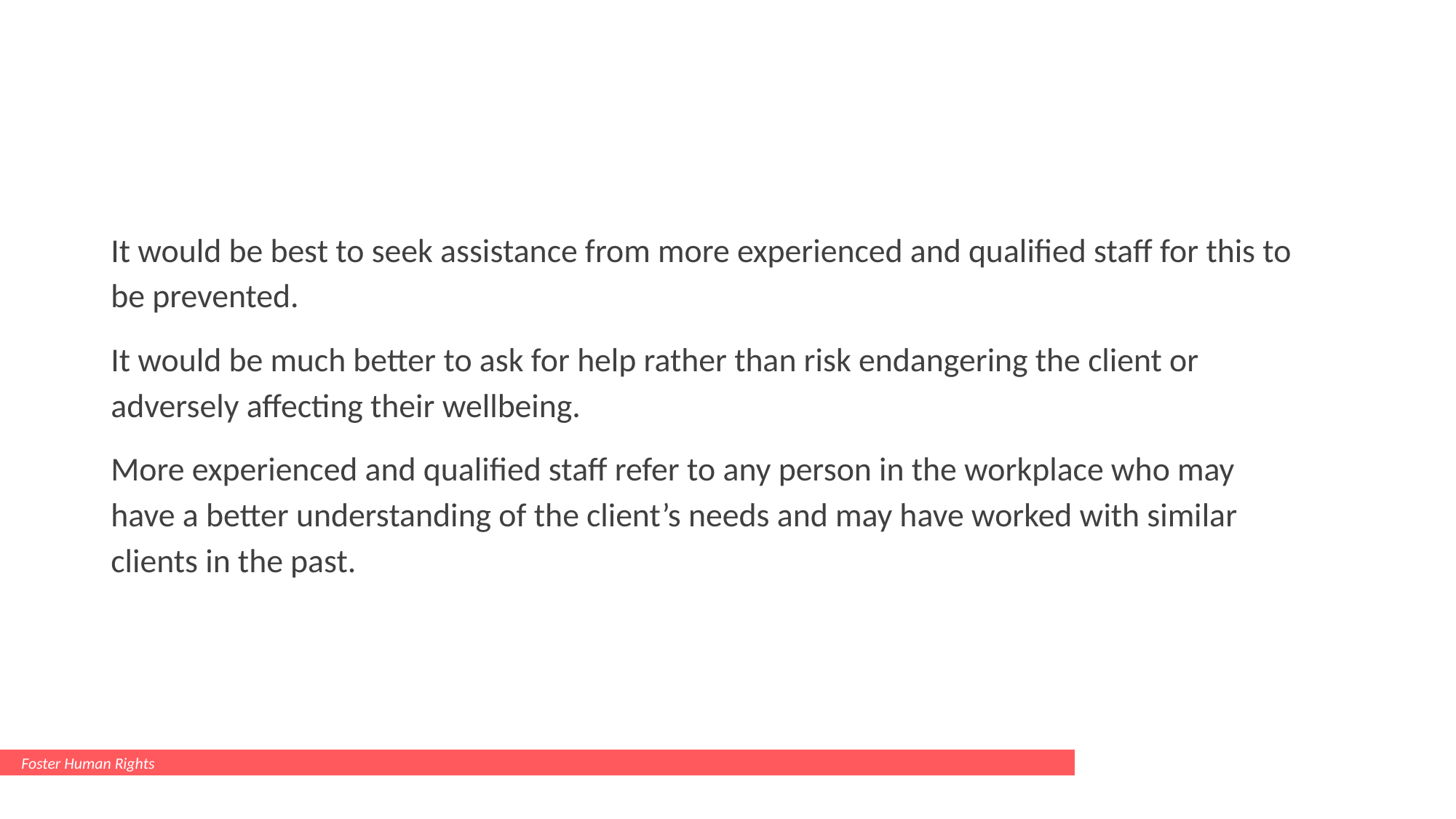

#
It would be best to seek assistance from more experienced and qualified staff for this to be prevented.
It would be much better to ask for help rather than risk endangering the client or adversely affecting their wellbeing.
More experienced and qualified staff refer to any person in the workplace who may have a better understanding of the client’s needs and may have worked with similar clients in the past.

Foster Human Rights